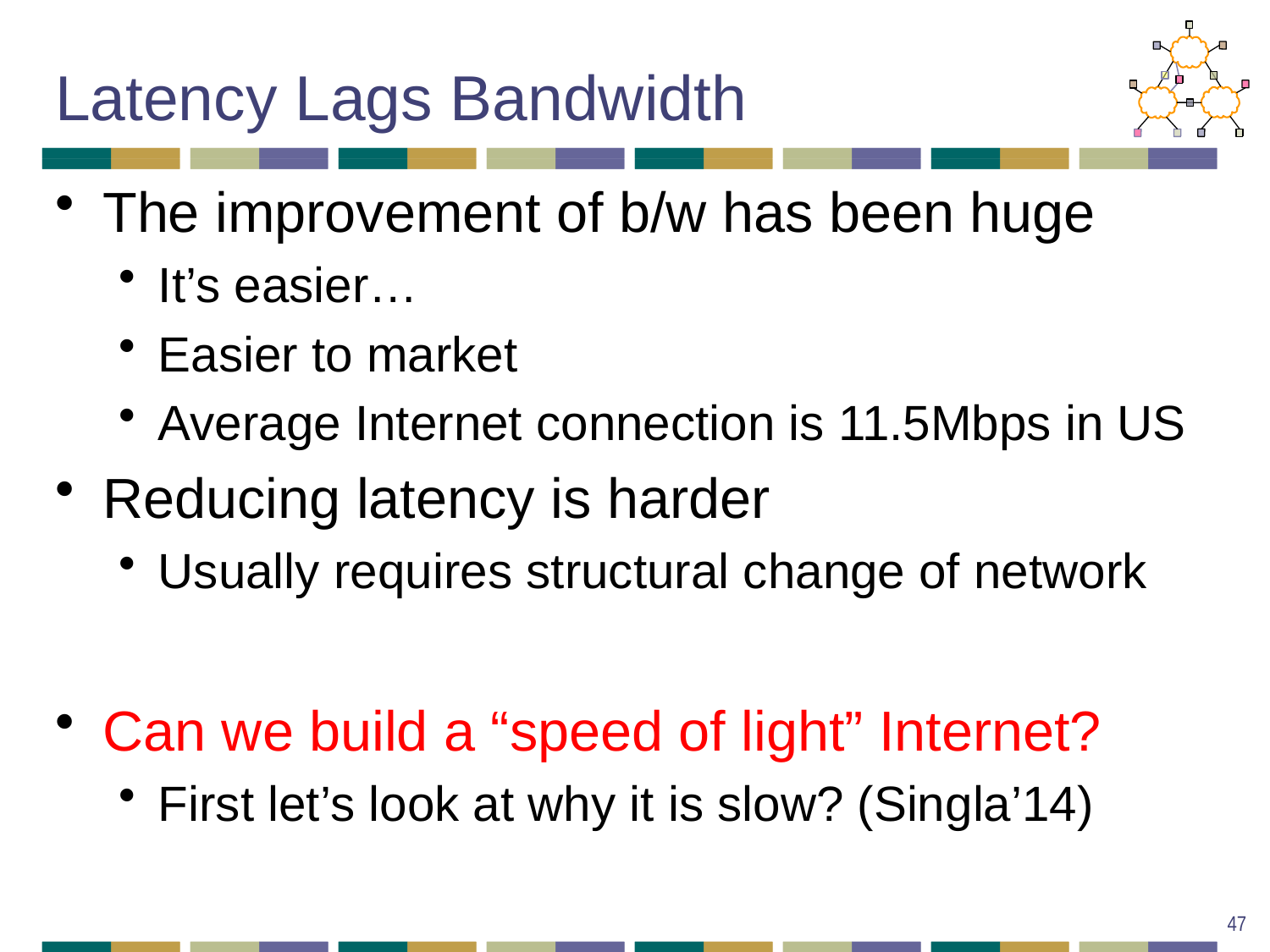

# Latency Lags Bandwidth
The improvement of b/w has been huge
It’s easier…
Easier to market
Average Internet connection is 11.5Mbps in US
Reducing latency is harder
Usually requires structural change of network

Can we build a “speed of light” Internet?
First let’s look at why it is slow? (Singla’14)
47